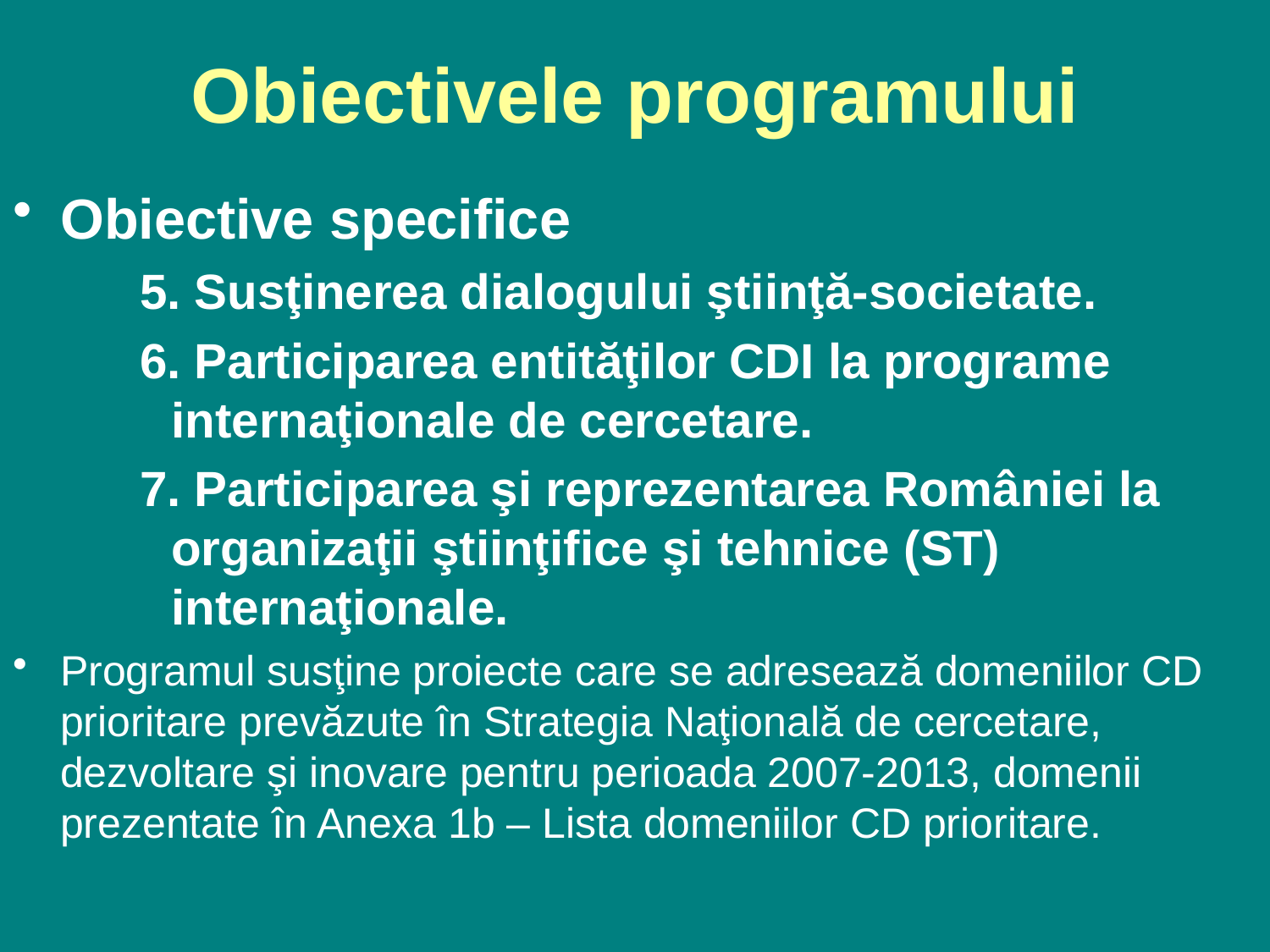

# Obiectivele programului
Obiective specifice
5. Susţinerea dialogului ştiinţă-societate.
6. Participarea entităţilor CDI la programe internaţionale de cercetare.
7. Participarea şi reprezentarea României la organizaţii ştiinţifice şi tehnice (ST) internaţionale.
Programul susţine proiecte care se adresează domeniilor CD prioritare prevăzute în Strategia Naţională de cercetare, dezvoltare şi inovare pentru perioada 2007-2013, domenii prezentate în Anexa 1b – Lista domeniilor CD prioritare.